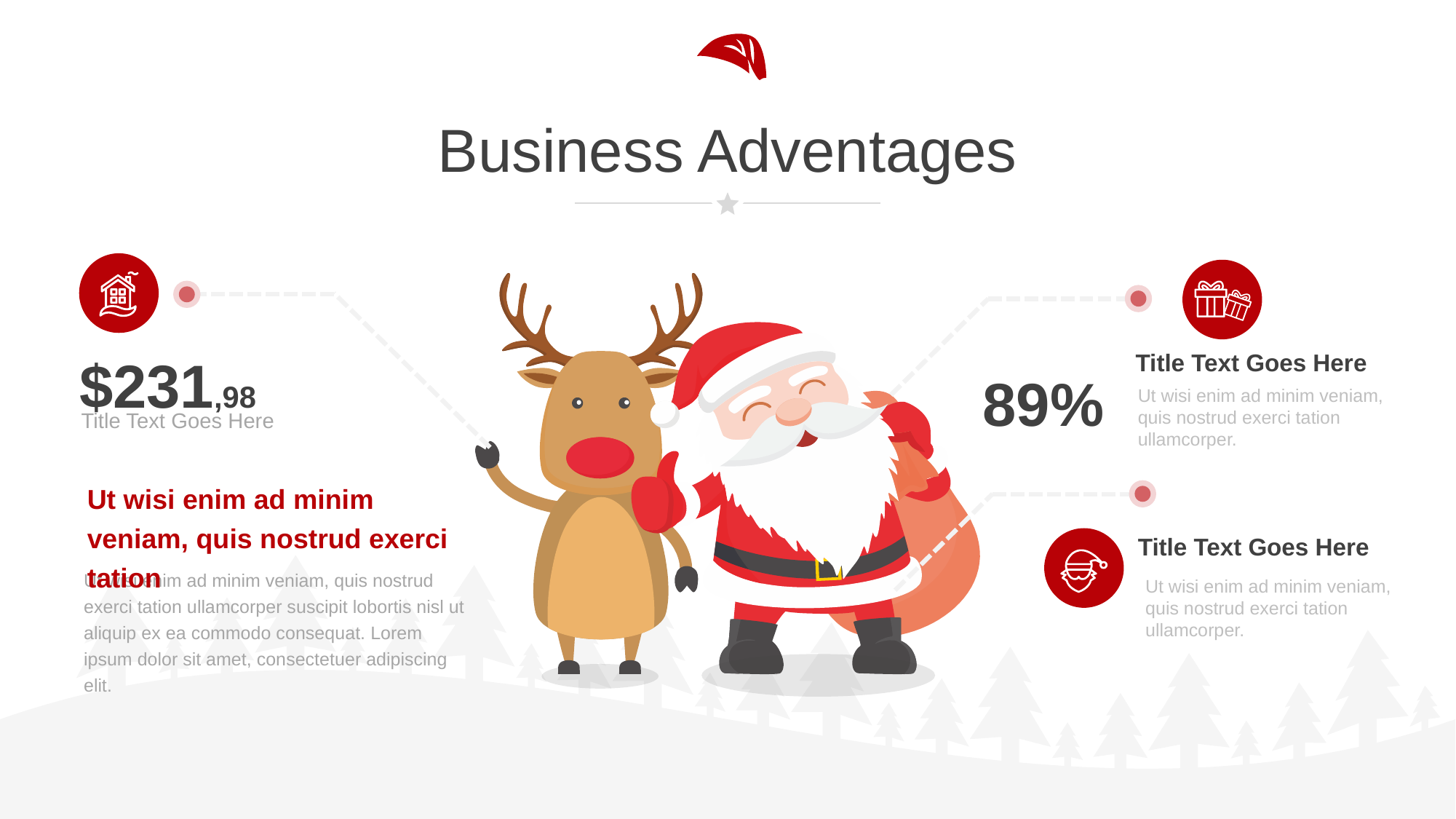

# Business Adventages

$231,98
Title Text Goes Here
89%
Ut wisi enim ad minim veniam, quis nostrud exerci tation ullamcorper.
Title Text Goes Here
Ut wisi enim ad minim veniam, quis nostrud exerci tation

Title Text Goes Here

Ut wisi enim ad minim veniam, quis nostrud exerci tation ullamcorper suscipit lobortis nisl ut aliquip ex ea commodo consequat. Lorem ipsum dolor sit amet, consectetuer adipiscing elit.
Ut wisi enim ad minim veniam, quis nostrud exerci tation ullamcorper.